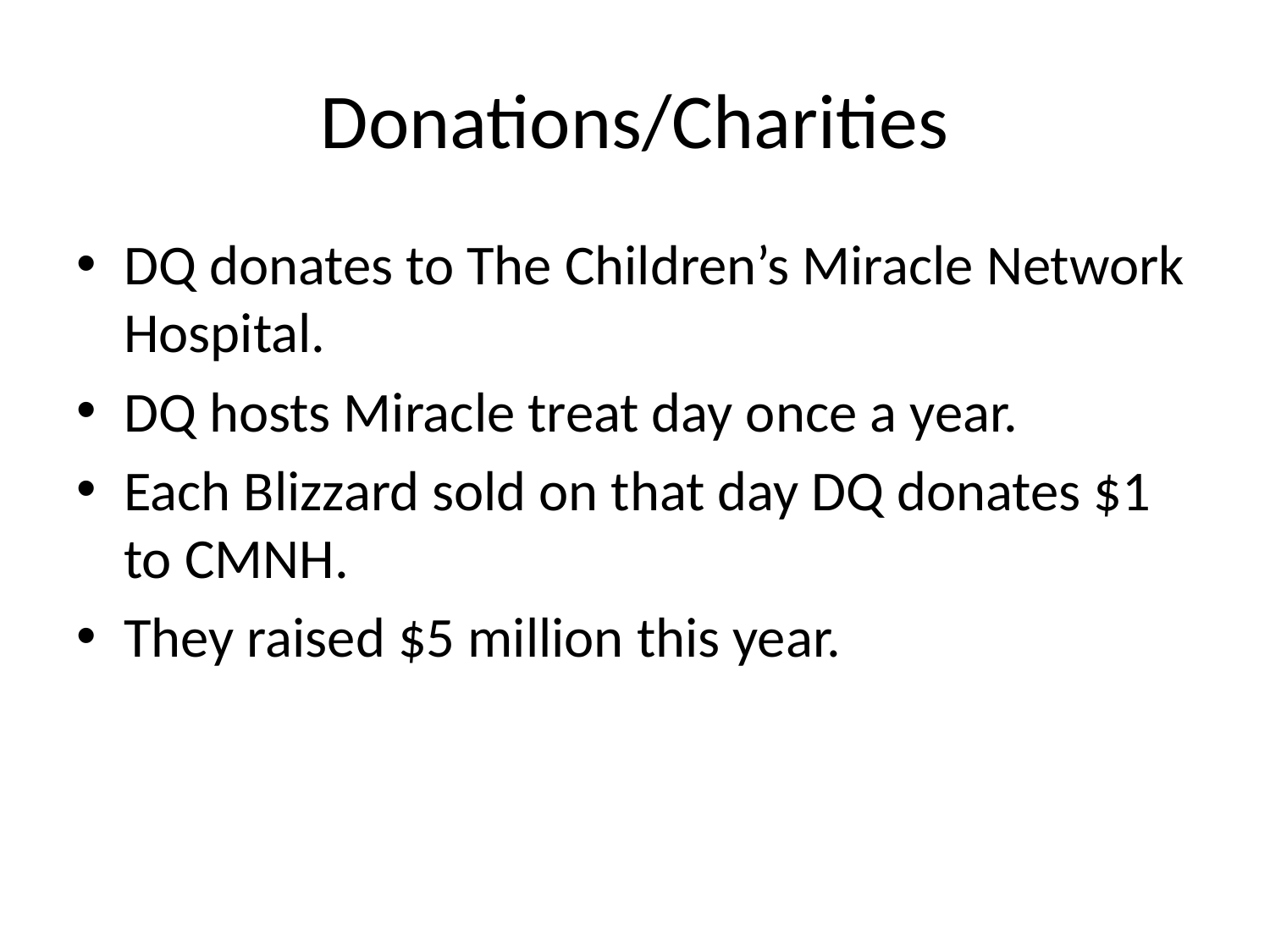

# Donations/Charities
DQ donates to The Children’s Miracle Network Hospital.
DQ hosts Miracle treat day once a year.
Each Blizzard sold on that day DQ donates $1 to CMNH.
They raised $5 million this year.